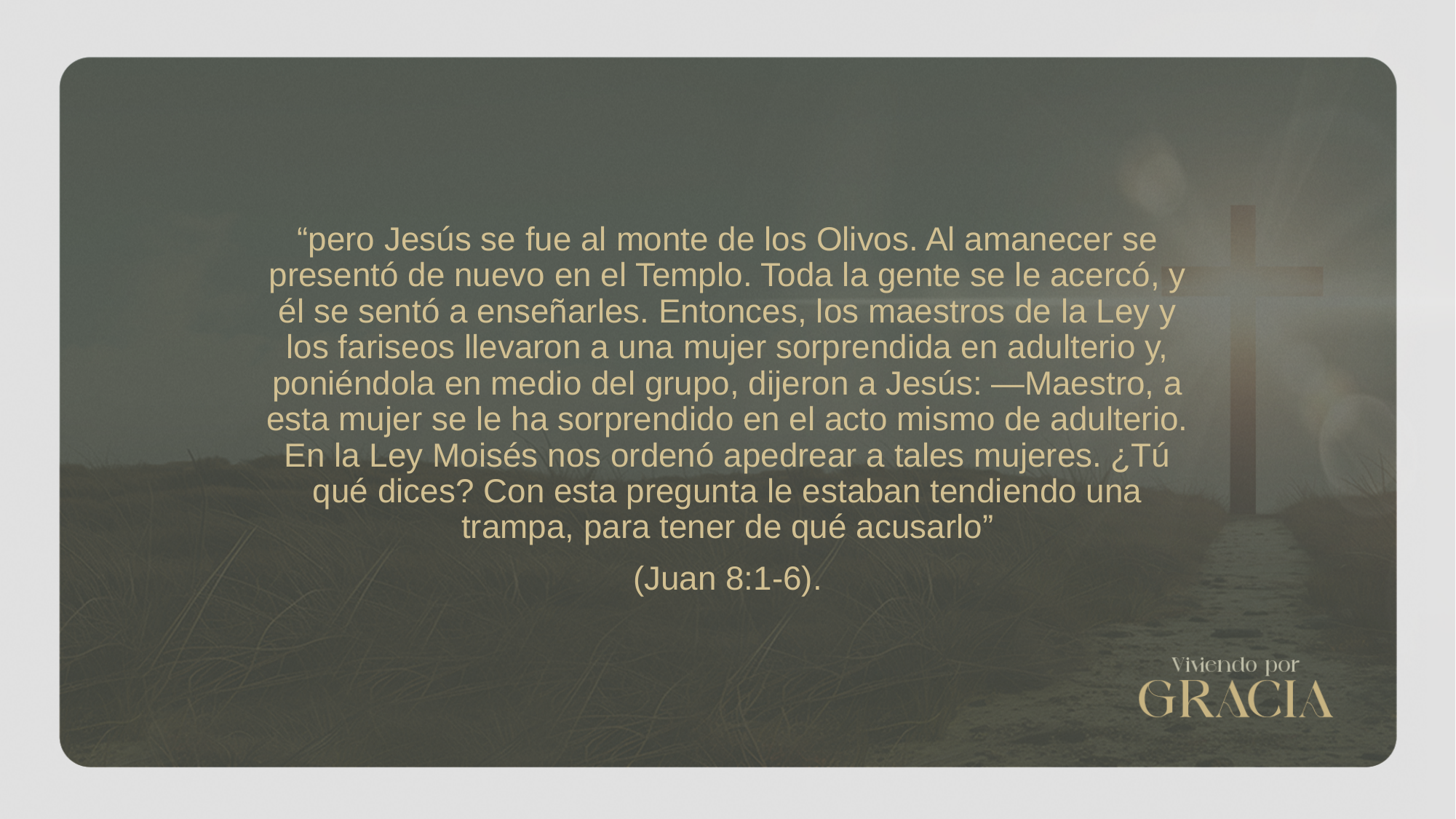

“pero Jesús se fue al monte de los Olivos. Al amanecer se presentó de nuevo en el Templo. Toda la gente se le acercó, y él se sentó a enseñarles. Entonces, los maestros de la Ley y los fariseos llevaron a una mujer sorprendida en adulterio y, poniéndola en medio del grupo, dijeron a Jesús: —Maestro, a esta mujer se le ha sorprendido en el acto mismo de adulterio. En la Ley Moisés nos ordenó apedrear a tales mujeres. ¿Tú qué dices? Con esta pregunta le estaban tendiendo una trampa, para tener de qué acusarlo”
(Juan 8:1-6).